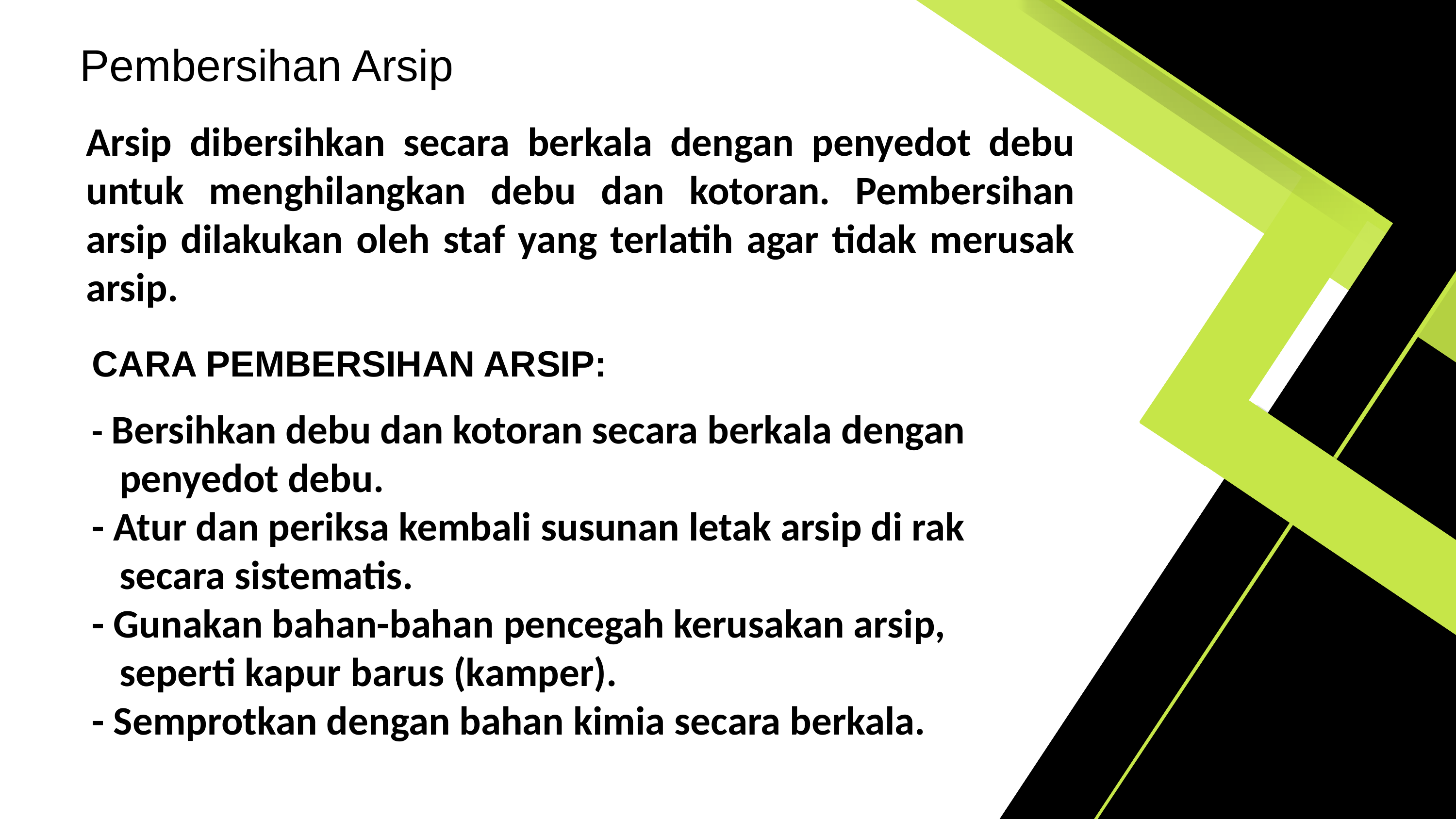

Pembersihan Arsip

Arsip dibersihkan secara berkala dengan penyedot debu untuk menghilangkan debu dan kotoran. Pembersihan arsip dilakukan oleh staf yang terlatih agar tidak merusak arsip.

CARA PEMBERSIHAN ARSIP:

- Bersihkan debu dan kotoran secara berkala dengan
   penyedot debu.
- Atur dan periksa kembali susunan letak arsip di rak
   secara sistematis.
- Gunakan bahan-bahan pencegah kerusakan arsip,
   seperti kapur barus (kamper).
- Semprotkan dengan bahan kimia secara berkala.
VITAL

ARSIP DINAMIS